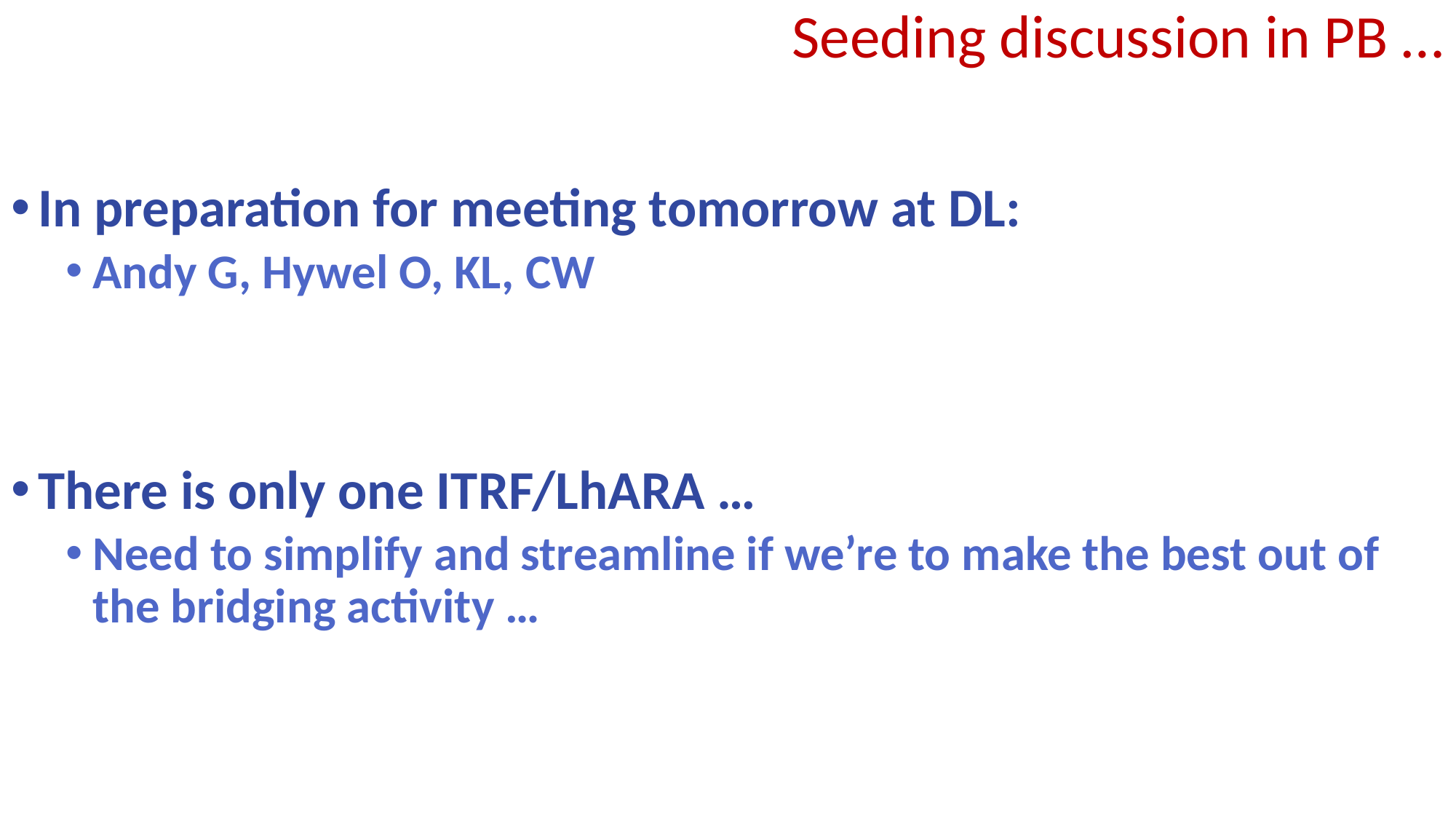

# Seeding discussion in PB …
In preparation for meeting tomorrow at DL:
Andy G, Hywel O, KL, CW

There is only one ITRF/LhARA …
Need to simplify and streamline if we’re to make the best out of the bridging activity …